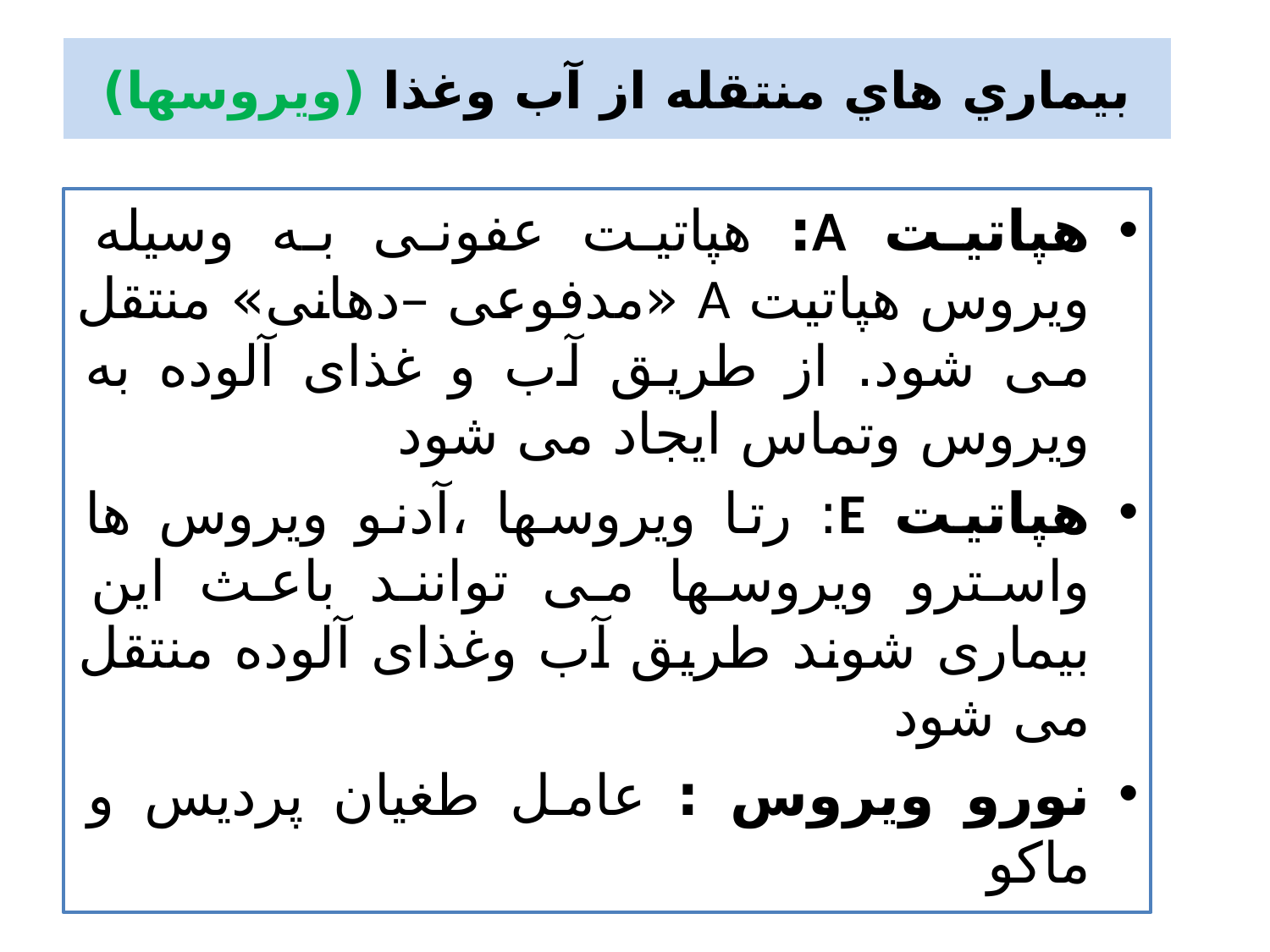

# بيماري هاي منتقله از آب وغذا (ویروسها)
هپاتیت A: هپاتیت عفونی به وسیله ویروس هپاتیت A «مدفوعی –دهانی» منتقل می شود. از طریق آب و غذای آلوده به ویروس وتماس ایجاد می شود
هپاتیت E: رتا ویروسها ،آدنو ویروس ها واسترو ویروسها می توانند باعث این بیماری شوند طریق آب وغذای آلوده منتقل می شود
نورو ویروس : عامل طغیان پردیس و ماکو